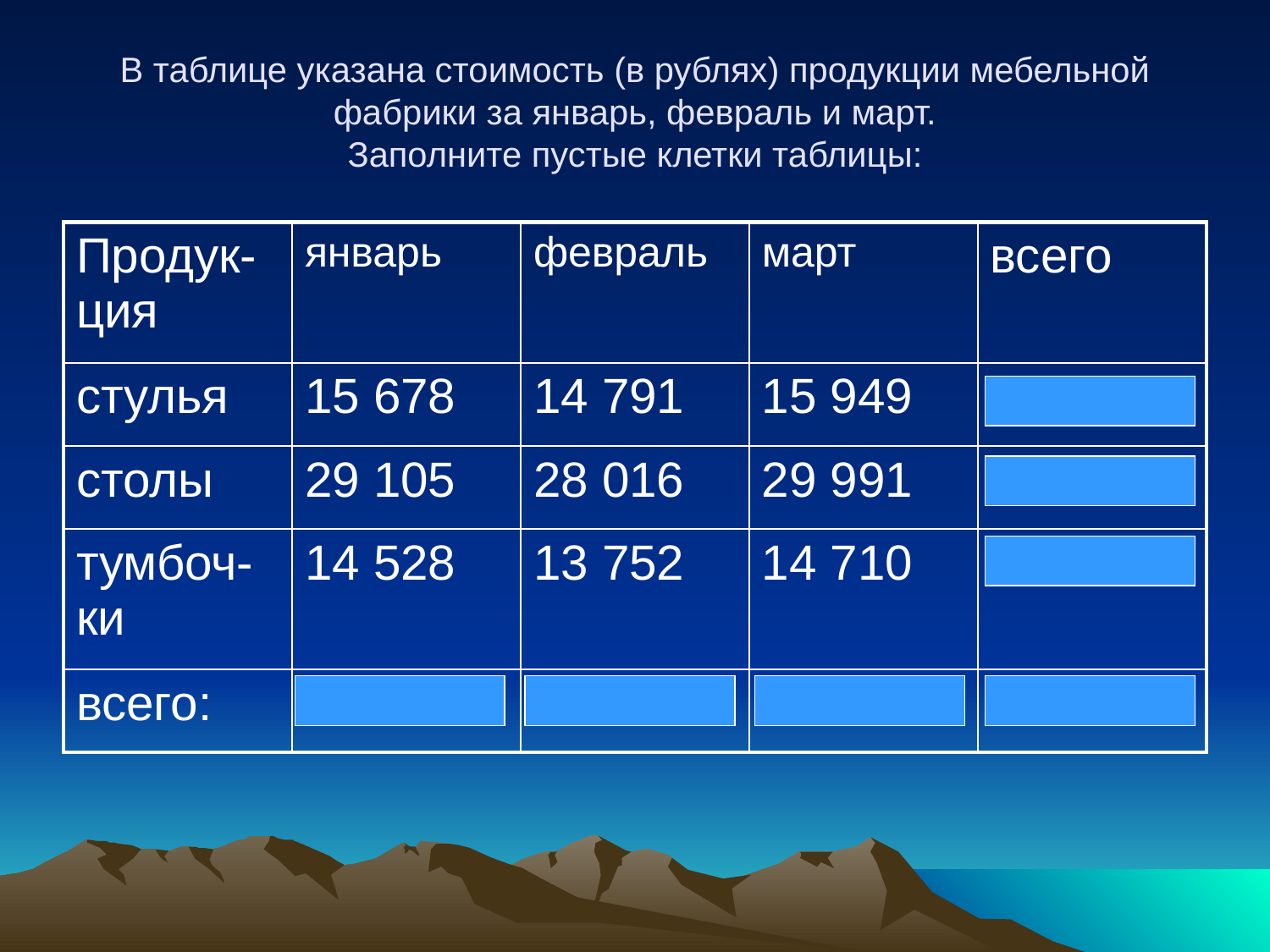

# В таблице указана стоимость (в рублях) продукции мебельной фабрики за январь, февраль и март. Заполните пустые клетки таблицы:
| Продук-ция | январь | февраль | март | всего |
| --- | --- | --- | --- | --- |
| стулья | 15 678 | 14 791 | 15 949 | 46418 |
| столы | 29 105 | 28 016 | 29 991 | 87 112 |
| тумбоч-ки | 14 528 | 13 752 | 14 710 | 42 990 |
| всего: | 59 311 | 56 559 | 60 650 | 176520 |